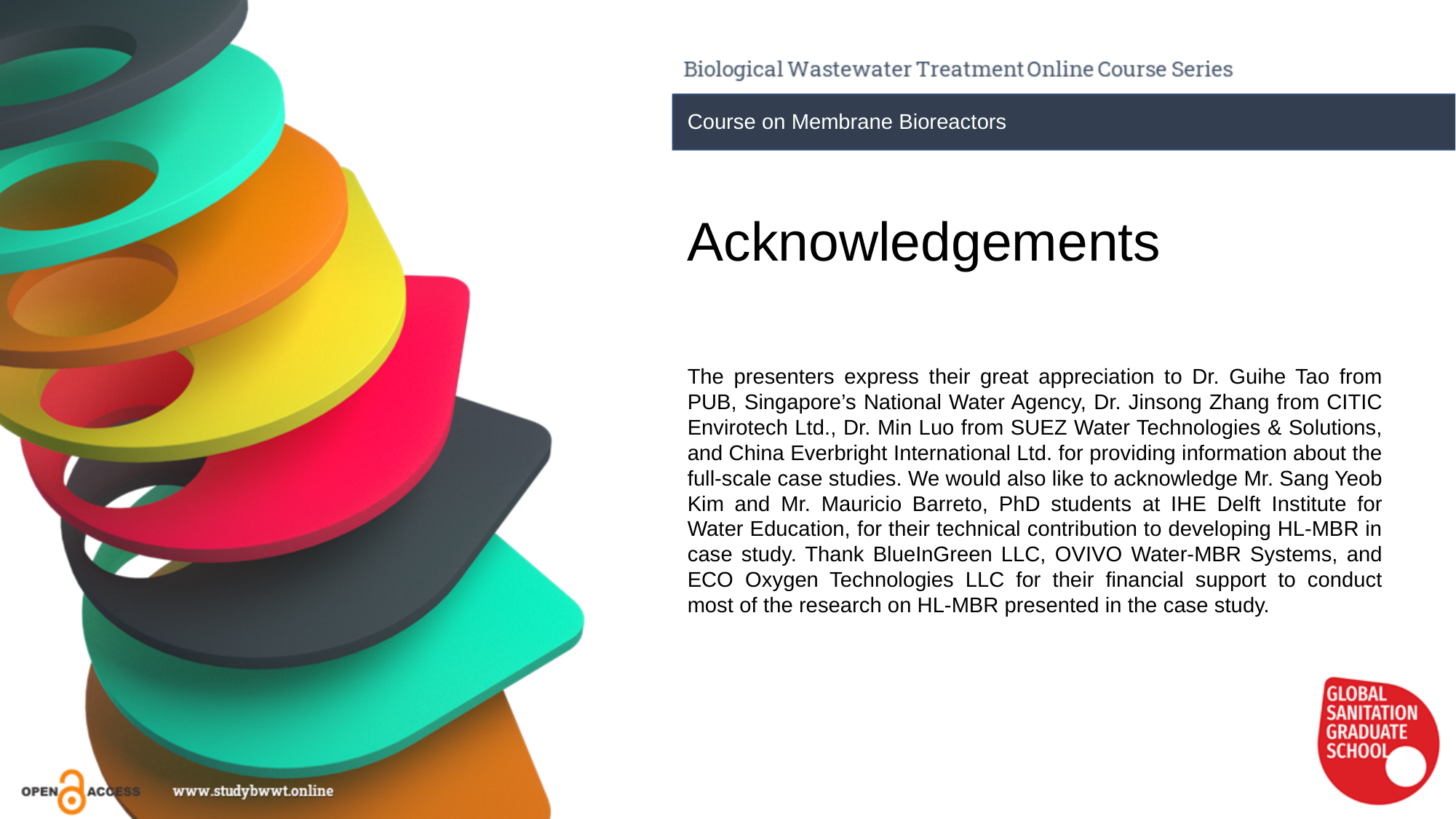

Course on Membrane Bioreactors

Acknowledgements

The presenters express their great appreciation to Dr. Guihe Tao from PUB, Singapore’s National Water Agency, Dr. Jinsong Zhang from CITIC Envirotech Ltd., Dr. Min Luo from SUEZ Water Technologies & Solutions, and China Everbright International Ltd. for providing information about the full-scale case studies. We would also like to acknowledge Mr. Sang Yeob Kim and Mr. Mauricio Barreto, PhD students at IHE Delft Institute for Water Education, for their technical contribution to developing HL-MBR in case study. Thank BlueInGreen LLC, OVIVO Water-MBR Systems, and ECO Oxygen Technologies LLC for their financial support to conduct most of the research on HL-MBR presented in the case study.